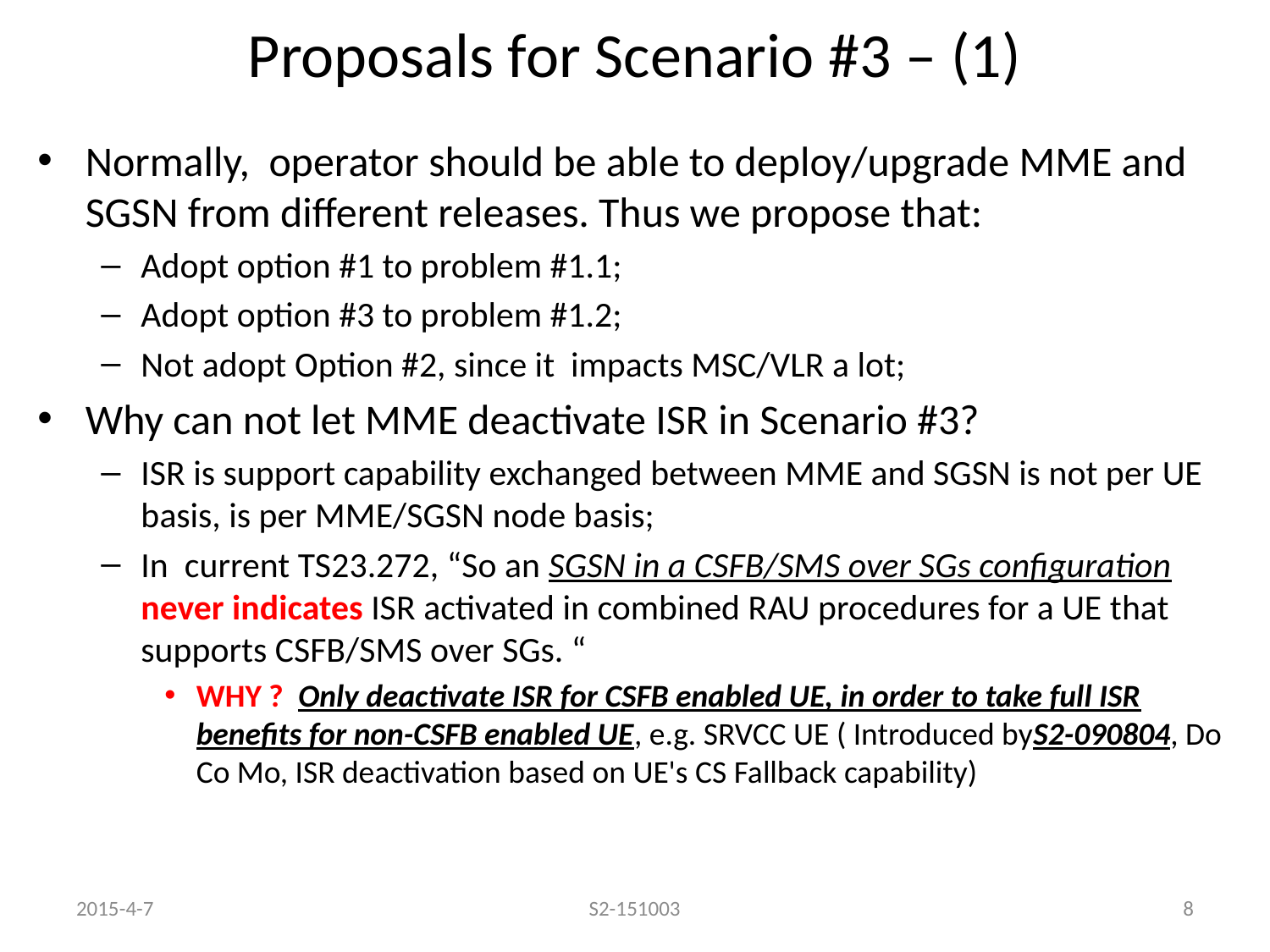

# Proposals for Scenario #3 – (1)
Normally,  operator should be able to deploy/upgrade MME and SGSN from different releases. Thus we propose that:
Adopt option #1 to problem #1.1;
Adopt option #3 to problem #1.2;
Not adopt Option #2, since it  impacts MSC/VLR a lot;
Why can not let MME deactivate ISR in Scenario #3?
ISR is support capability exchanged between MME and SGSN is not per UE basis, is per MME/SGSN node basis;
In  current TS23.272, “So an SGSN in a CSFB/SMS over SGs configuration never indicates ISR activated in combined RAU procedures for a UE that supports CSFB/SMS over SGs. “
WHY ?  Only deactivate ISR for CSFB enabled UE, in order to take full ISR benefits for non-CSFB enabled UE, e.g. SRVCC UE ( Introduced byS2-090804, Do Co Mo, ISR deactivation based on UE's CS Fallback capability)
2015-4-7
S2-151003
8